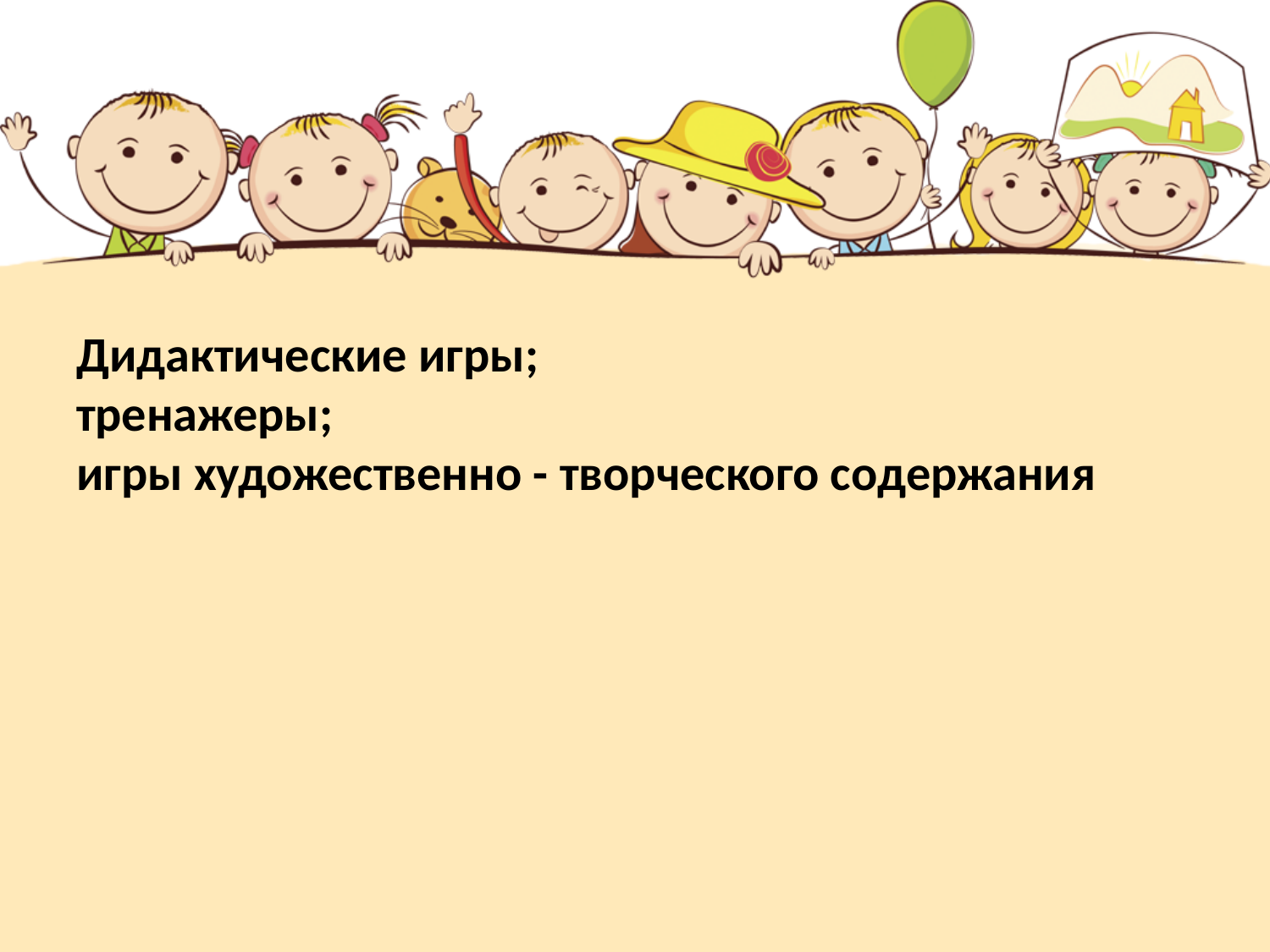

# Дидактические игры; тренажеры; игры художественно - творческого содержания